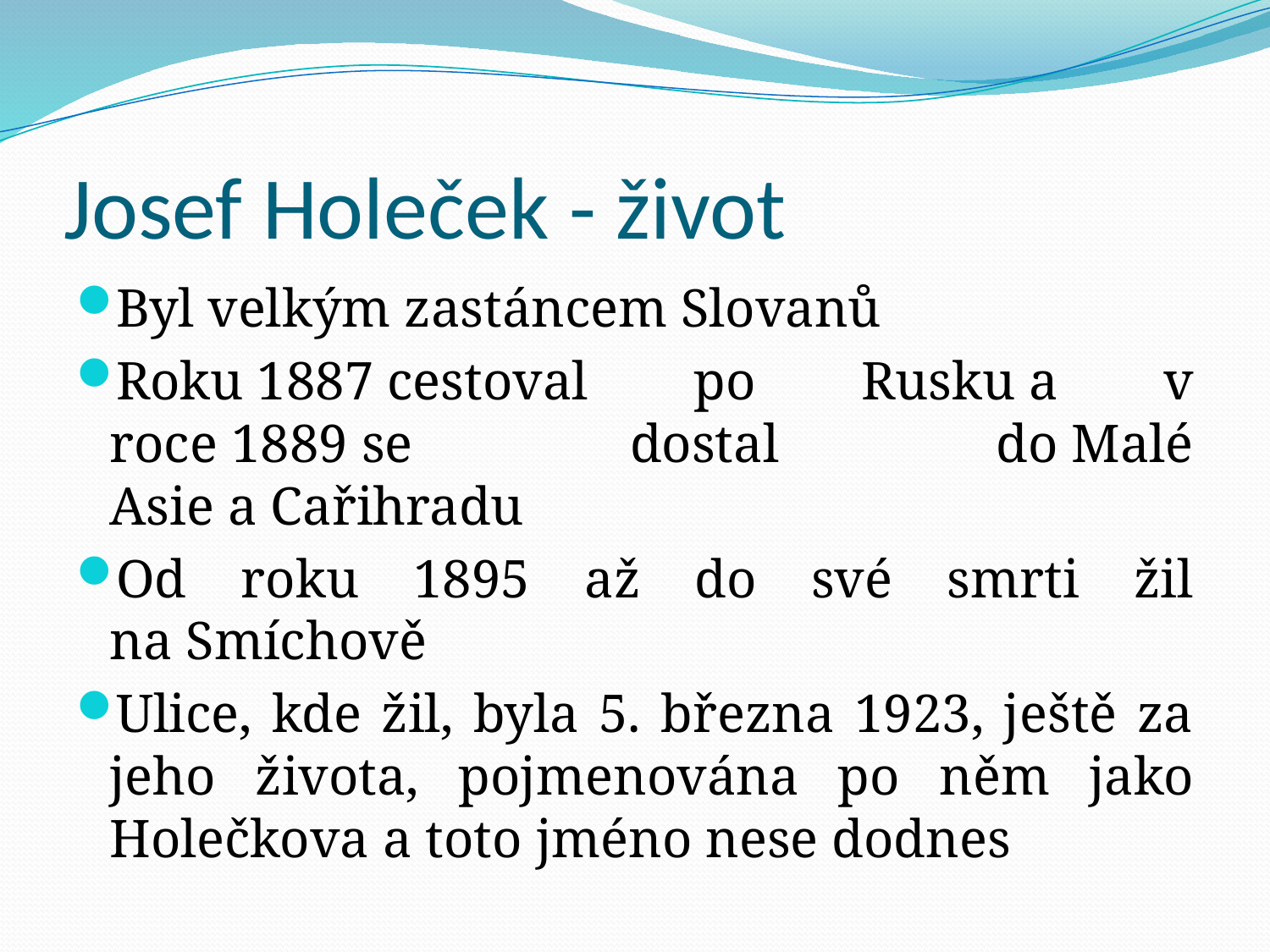

# Josef Holeček - život
Byl velkým zastáncem Slovanů
Roku 1887 cestoval po Rusku a v roce 1889 se dostal do Malé Asie a Cařihradu
Od roku 1895 až do své smrti žil na Smíchově
Ulice, kde žil, byla 5. března 1923, ještě za jeho života, pojmenována po něm jako Holečkova a toto jméno nese dodnes